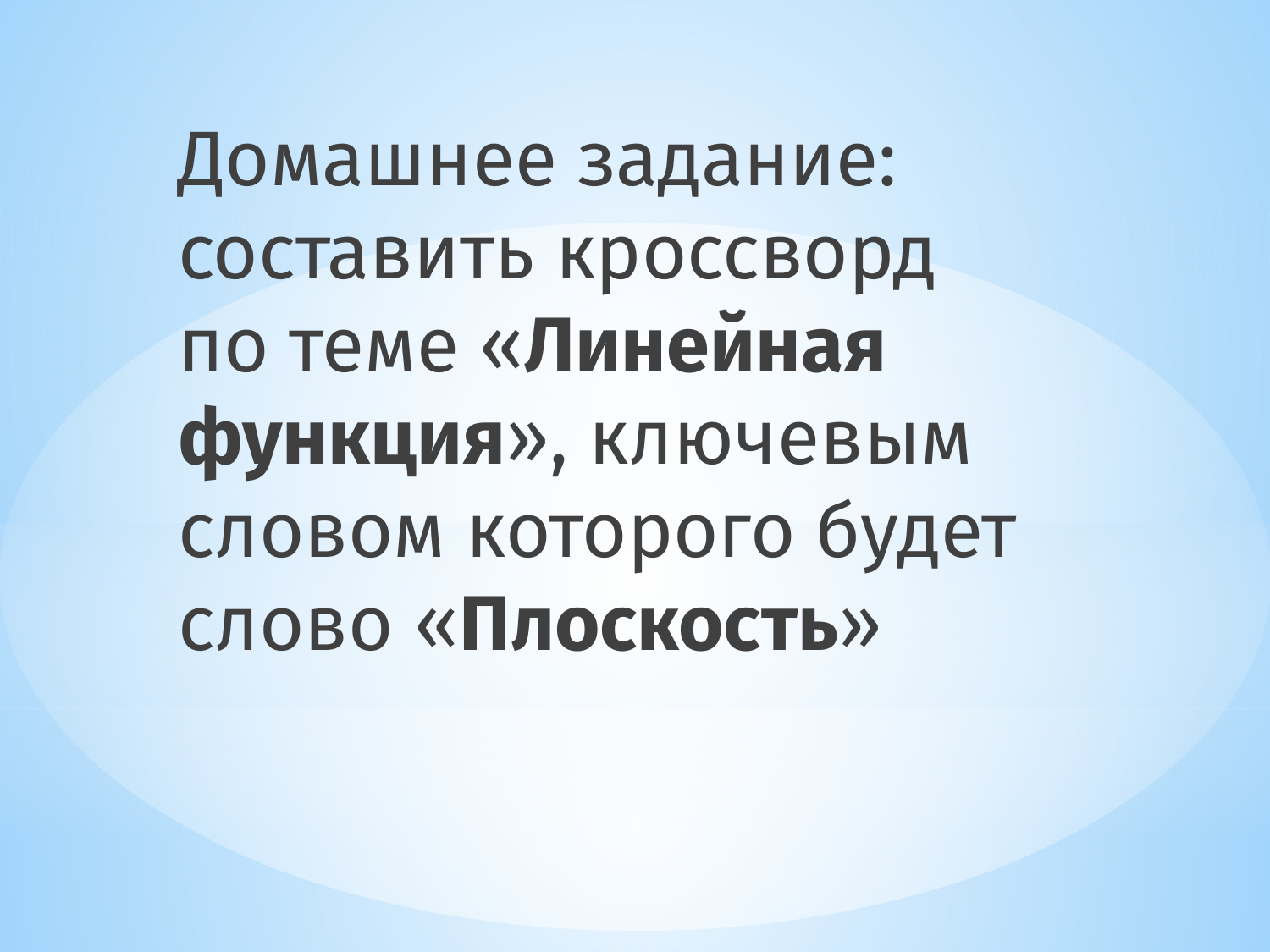

Домашнее задание: составить кроссворд по теме «Линейная функция», ключевым словом которого будет слово «Плоскость»